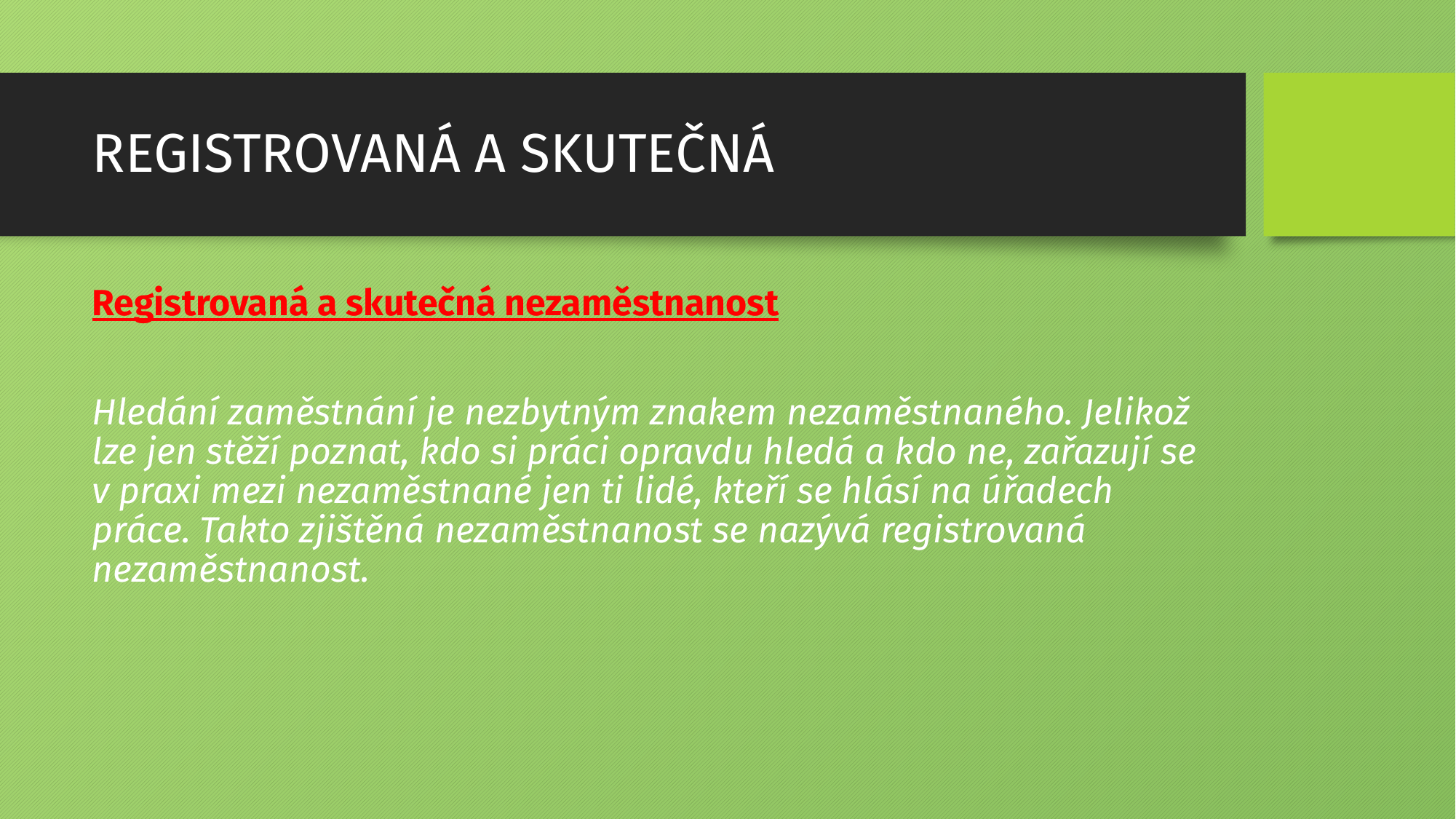

# REGISTROVANÁ A SKUTEČNÁ
Registrovaná a skutečná nezaměstnanost

Hledání zaměstnání je nezbytným znakem nezaměstnaného. Jelikož lze jen stěží poznat, kdo si práci opravdu hledá a kdo ne, zařazují se v praxi mezi nezaměstnané jen ti lidé, kteří se hlásí na úřadech práce. Takto zjištěná nezaměstnanost se nazývá registrovaná nezaměstnanost.